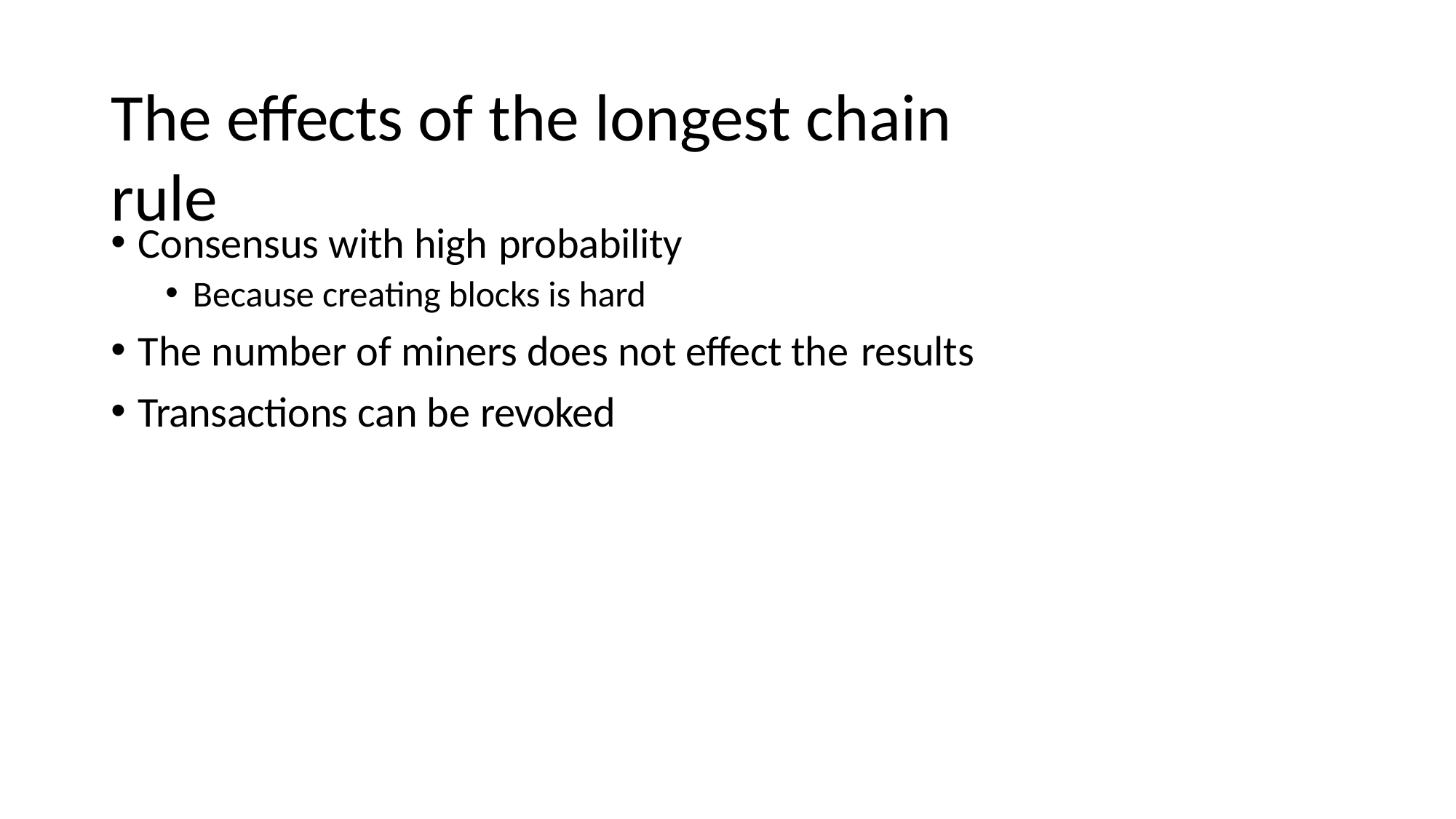

# The effects of the longest chain rule
Consensus with high probability
Because creating blocks is hard
The number of miners does not effect the results
Transactions can be revoked